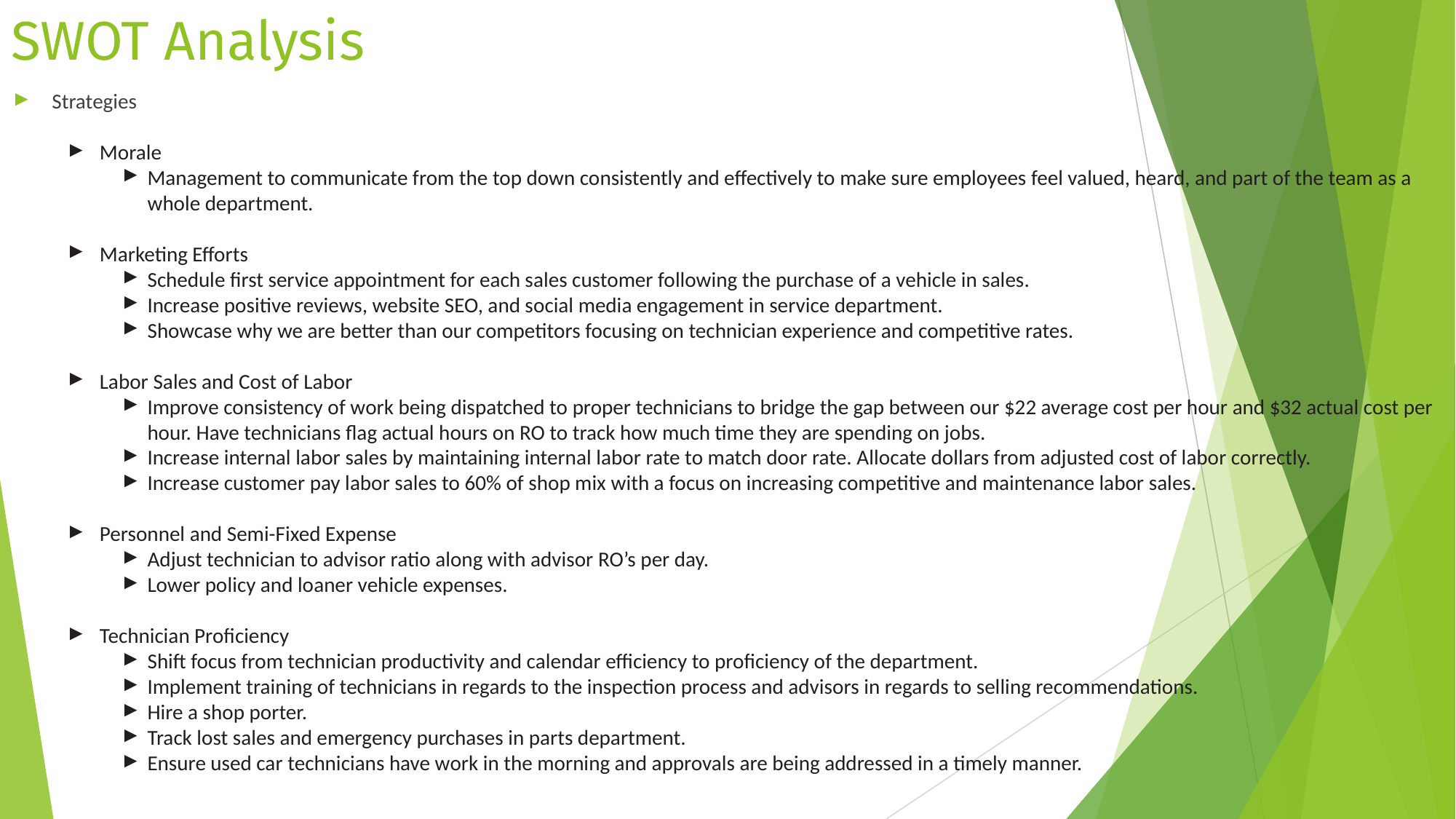

# SWOT Analysis
Strategies

Morale
Management to communicate from the top down consistently and effectively to make sure employees feel valued, heard, and part of the team as a whole department.

Marketing Efforts
Schedule first service appointment for each sales customer following the purchase of a vehicle in sales.
Increase positive reviews, website SEO, and social media engagement in service department.
Showcase why we are better than our competitors focusing on technician experience and competitive rates.

Labor Sales and Cost of Labor
Improve consistency of work being dispatched to proper technicians to bridge the gap between our $22 average cost per hour and $32 actual cost per hour. Have technicians flag actual hours on RO to track how much time they are spending on jobs.
Increase internal labor sales by maintaining internal labor rate to match door rate. Allocate dollars from adjusted cost of labor correctly.
Increase customer pay labor sales to 60% of shop mix with a focus on increasing competitive and maintenance labor sales.

Personnel and Semi-Fixed Expense
Adjust technician to advisor ratio along with advisor RO’s per day.
Lower policy and loaner vehicle expenses.

Technician Proficiency
Shift focus from technician productivity and calendar efficiency to proficiency of the department.
Implement training of technicians in regards to the inspection process and advisors in regards to selling recommendations.
Hire a shop porter.
Track lost sales and emergency purchases in parts department.
Ensure used car technicians have work in the morning and approvals are being addressed in a timely manner.